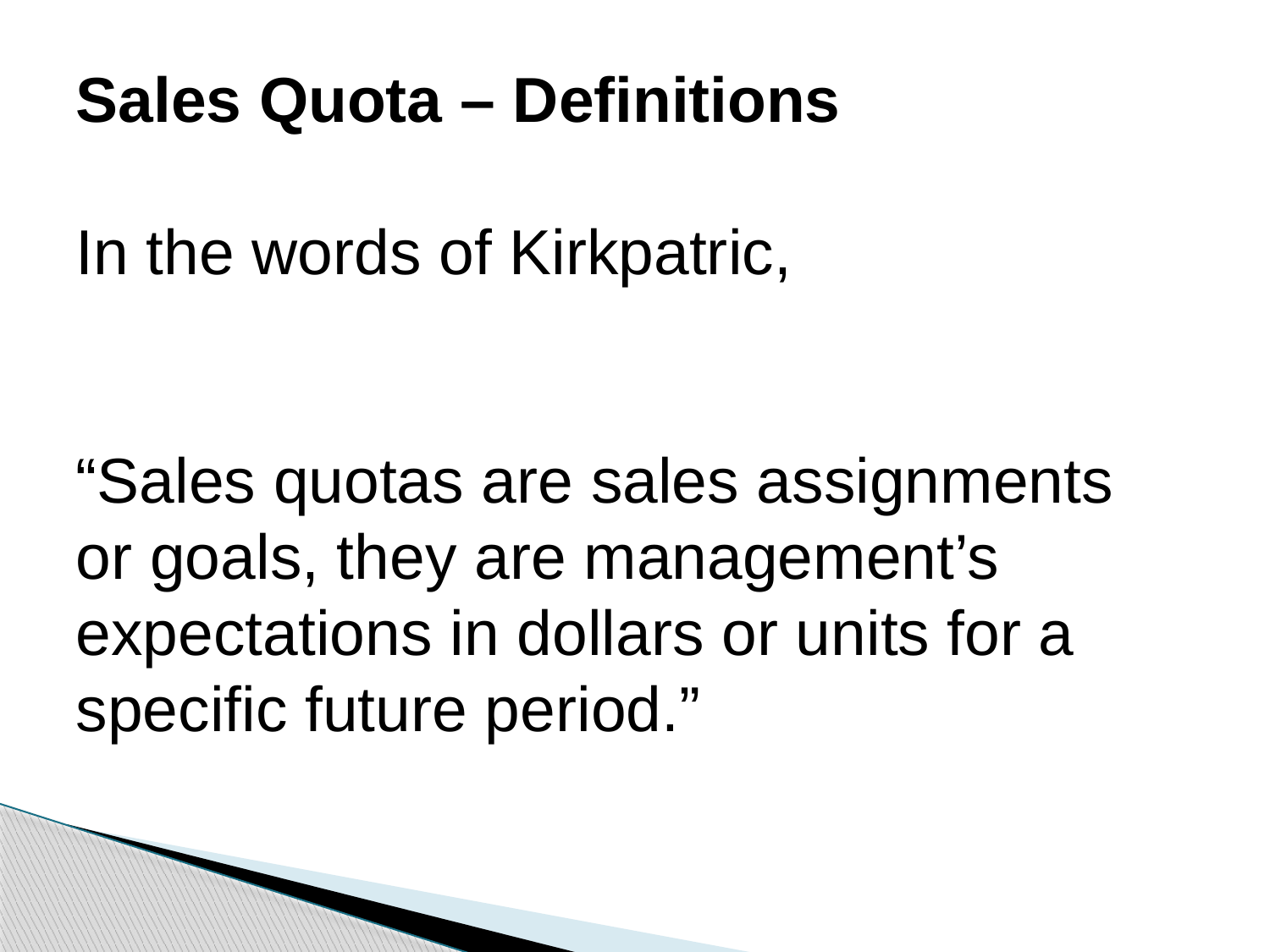

Sales Quota – Definitions

In the words of Kirkpatric,

“Sales quotas are sales assignments or goals, they are management’s expectations in dollars or units for a specific future period.”